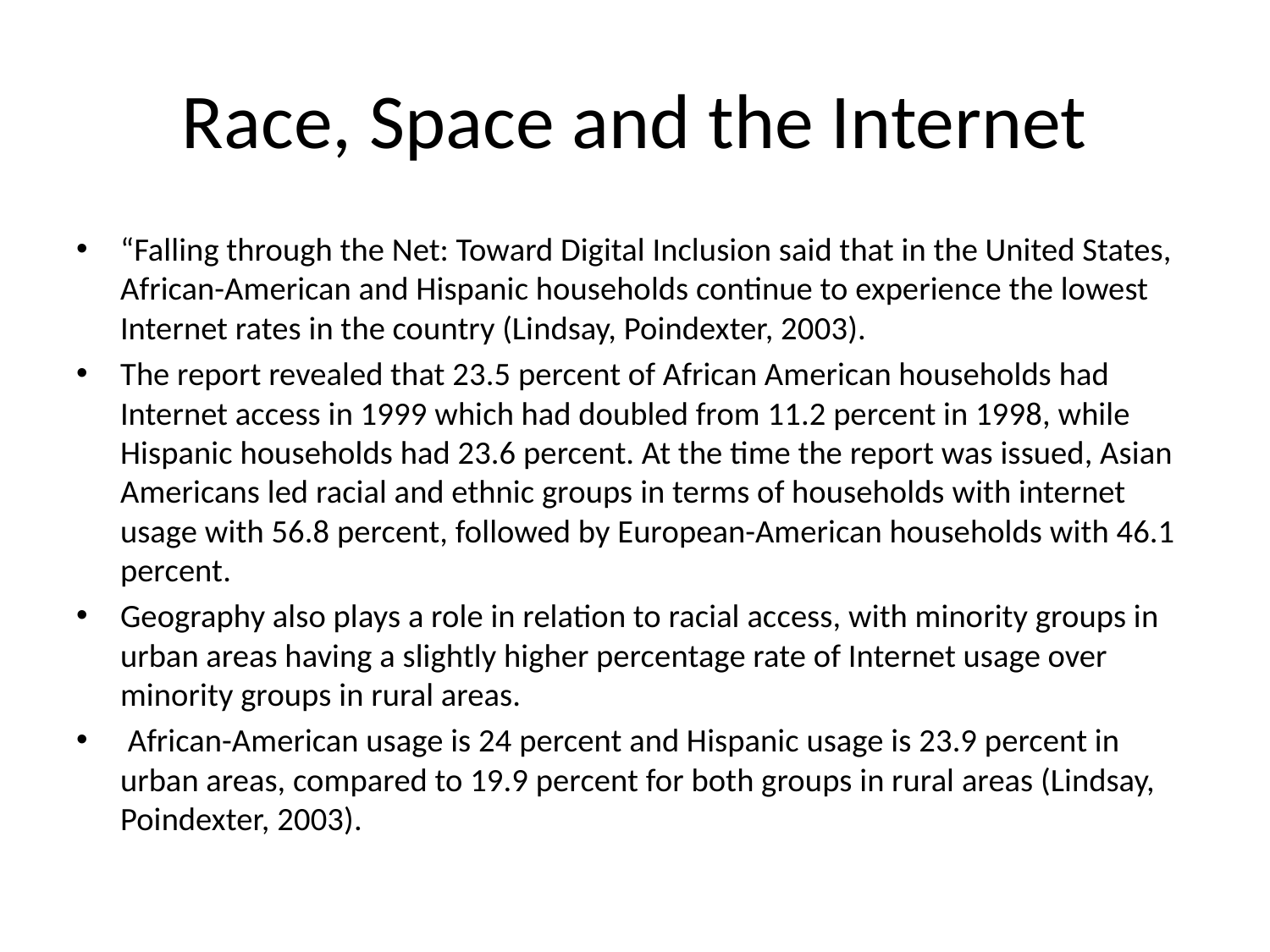

# Race, Space and the Internet
“Falling through the Net: Toward Digital Inclusion said that in the United States, African-American and Hispanic households continue to experience the lowest Internet rates in the country (Lindsay, Poindexter, 2003).
The report revealed that 23.5 percent of African American households had Internet access in 1999 which had doubled from 11.2 percent in 1998, while Hispanic households had 23.6 percent. At the time the report was issued, Asian Americans led racial and ethnic groups in terms of households with internet usage with 56.8 percent, followed by European-American households with 46.1 percent.
Geography also plays a role in relation to racial access, with minority groups in urban areas having a slightly higher percentage rate of Internet usage over minority groups in rural areas.
 African-American usage is 24 percent and Hispanic usage is 23.9 percent in urban areas, compared to 19.9 percent for both groups in rural areas (Lindsay, Poindexter, 2003).